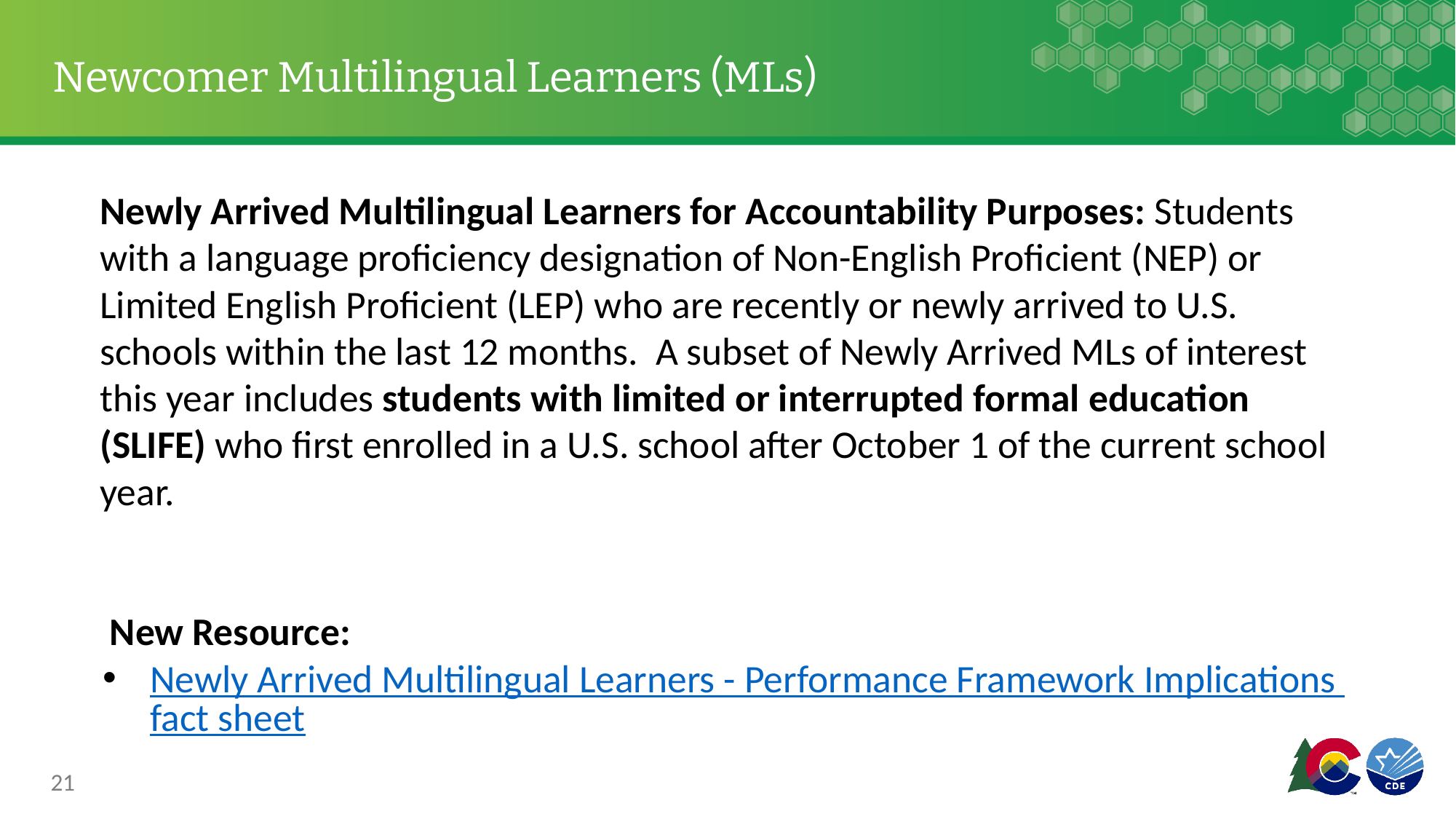

# Newcomer Multilingual Learners (MLs)
Newly Arrived Multilingual Learners for Accountability Purposes: Students with a language proficiency designation of Non-English Proficient (NEP) or Limited English Proficient (LEP) who are recently or newly arrived to U.S. schools within the last 12 months.  A subset of Newly Arrived MLs of interest this year includes students with limited or interrupted formal education (SLIFE) who first enrolled in a U.S. school after October 1 of the current school year.

New Resource:
Newly Arrived Multilingual Learners - Performance Framework Implications fact sheet
21